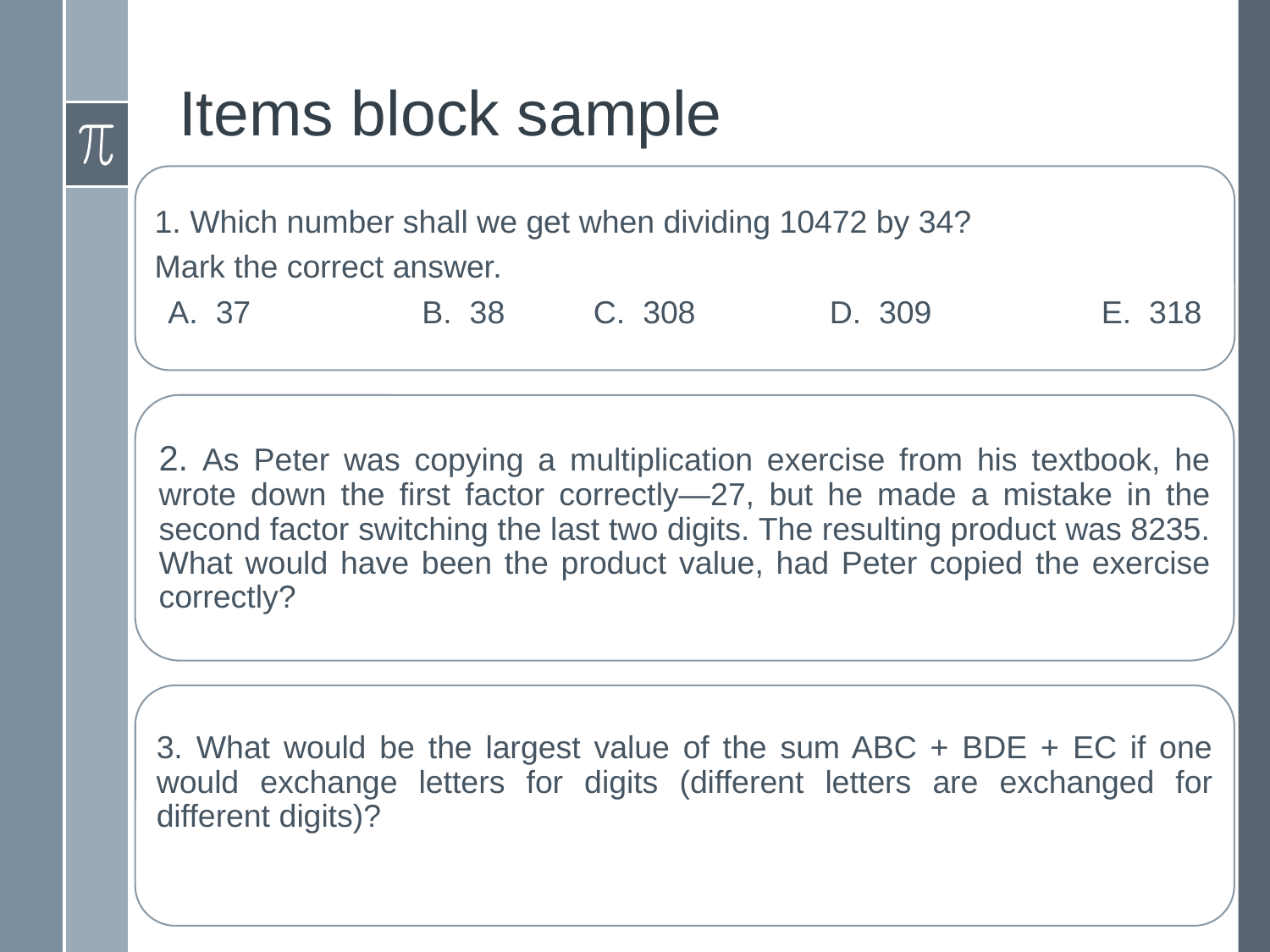

# Items block sample
1. Which number shall we get when dividing 10472 by 34?
Mark the correct answer.
A.  37		B.  38	     C.  308	   D.  309	     E.  318
2. As Peter was copying a multiplication exercise from his textbook, he wrote down the first factor correctly—27, but he made a mistake in the second factor switching the last two digits. The resulting product was 8235. What would have been the product value, had Peter copied the exercise correctly?
3. What would be the largest value of the sum ABC + BDE + EC if one would exchange letters for digits (different letters are exchanged for different digits)?